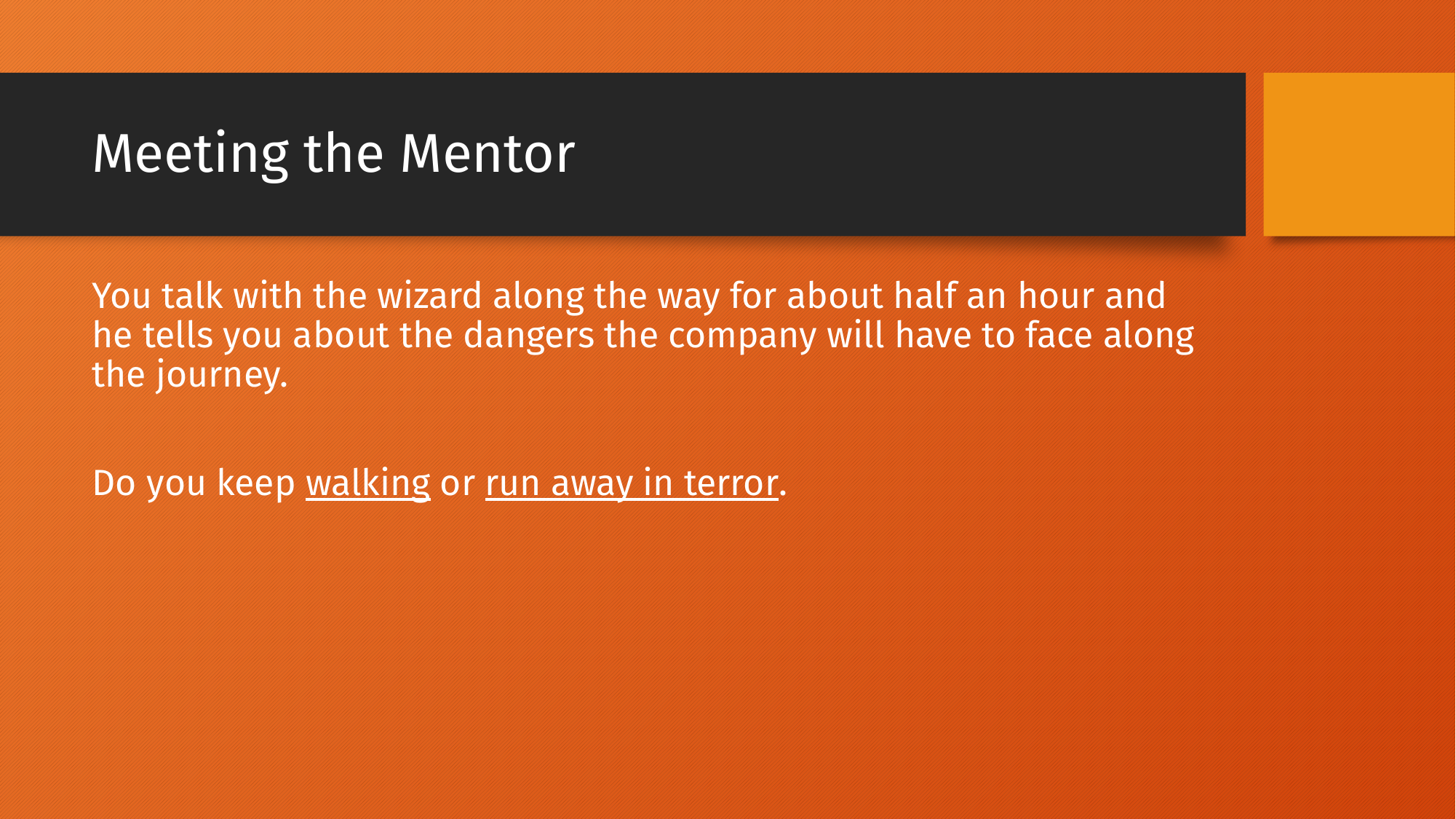

# Meeting the Mentor
You talk with the wizard along the way for about half an hour and he tells you about the dangers the company will have to face along the journey.

Do you keep walking or run away in terror.